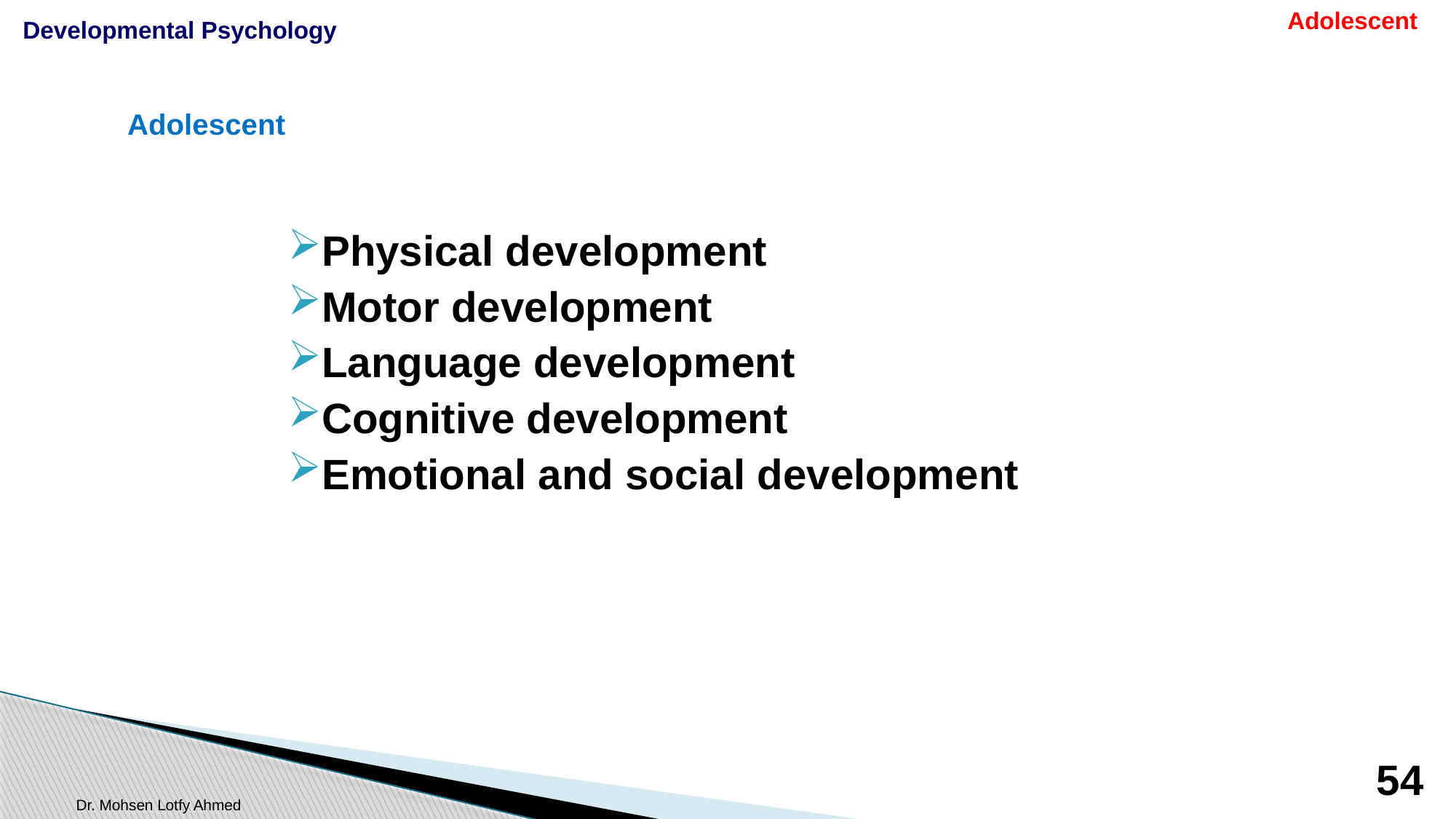

Adolescent
Developmental Psychology
# Adolescent
Physical development
Motor development
Language development
Cognitive development
Emotional and social development
54
Dr. Mohsen Lotfy Ahmed